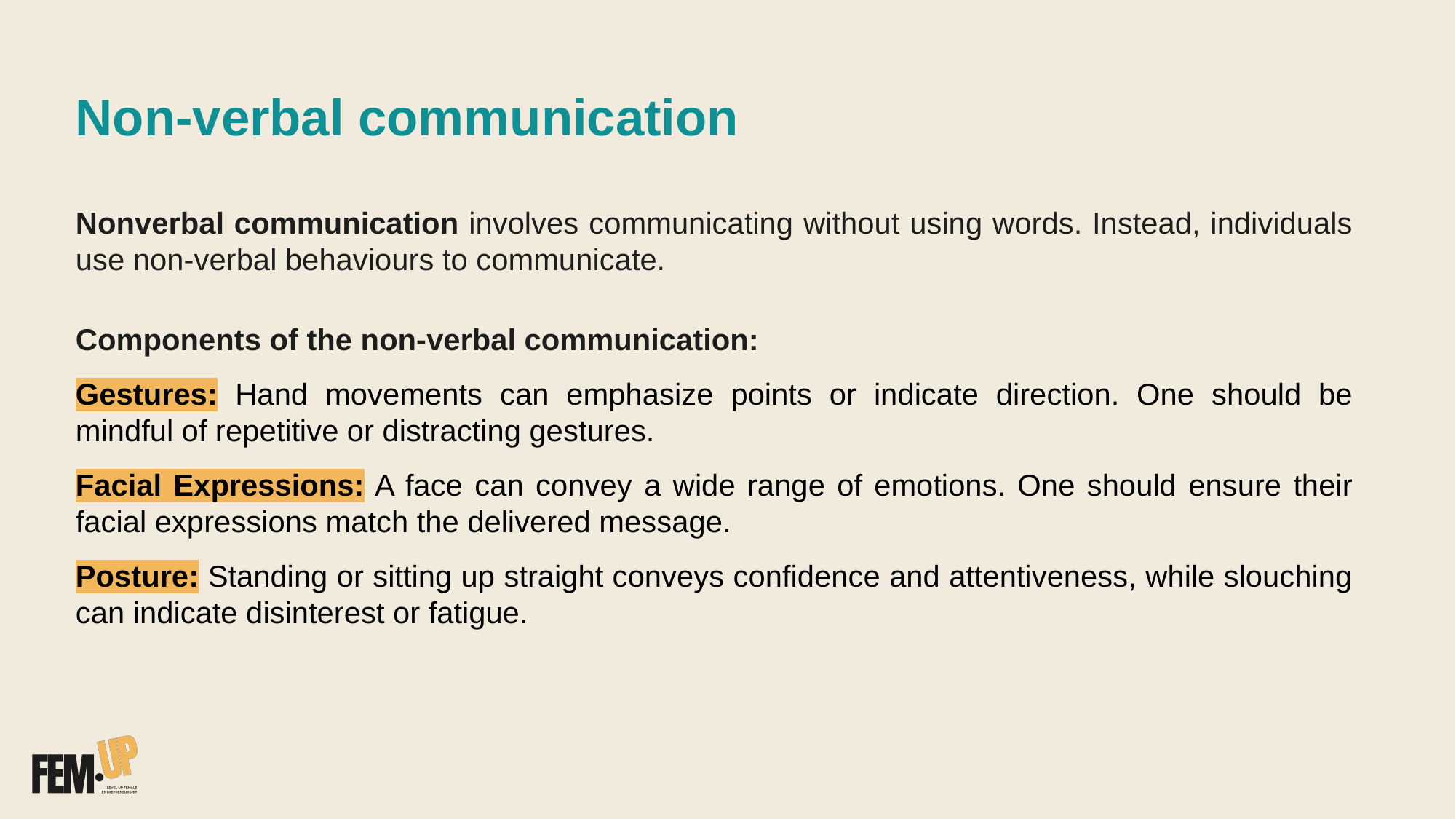

# Non-verbal communication
Nonverbal communication involves communicating without using words. Instead, individuals use non-verbal behaviours to communicate.
Components of the non-verbal communication:
Gestures: Hand movements can emphasize points or indicate direction. One should be mindful of repetitive or distracting gestures.
Facial Expressions: A face can convey a wide range of emotions. One should ensure their facial expressions match the delivered message.
Posture: Standing or sitting up straight conveys confidence and attentiveness, while slouching can indicate disinterest or fatigue.